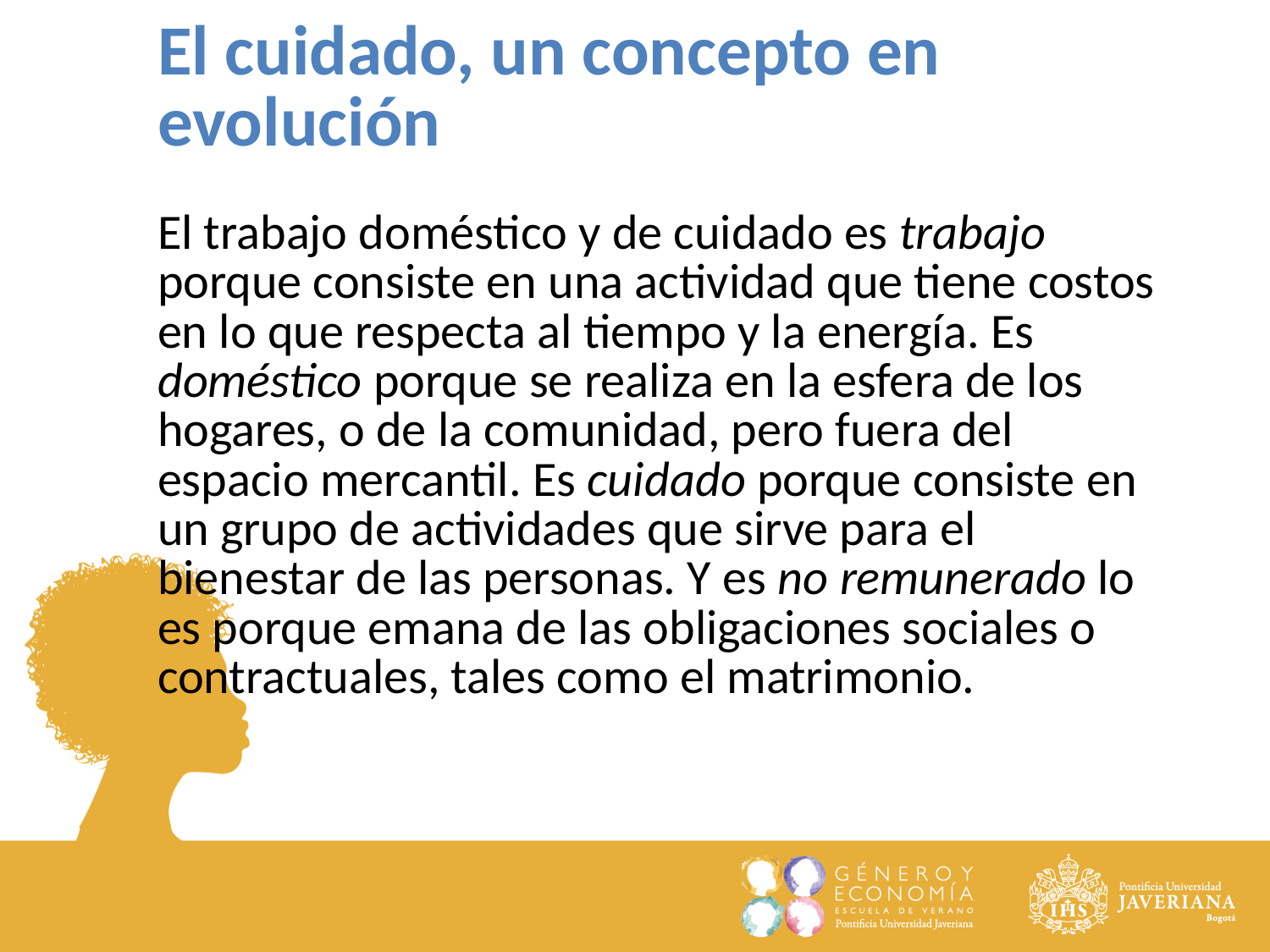

El cuidado, un concepto en evolución
El trabajo doméstico y de cuidado es trabajo porque consiste en una actividad que tiene costos en lo que respecta al tiempo y la energía. Es doméstico porque se realiza en la esfera de los hogares, o de la comunidad, pero fuera del espacio mercantil. Es cuidado porque consiste en un grupo de actividades que sirve para el bienestar de las personas. Y es no remunerado lo es porque emana de las obligaciones sociales o contractuales, tales como el matrimonio.